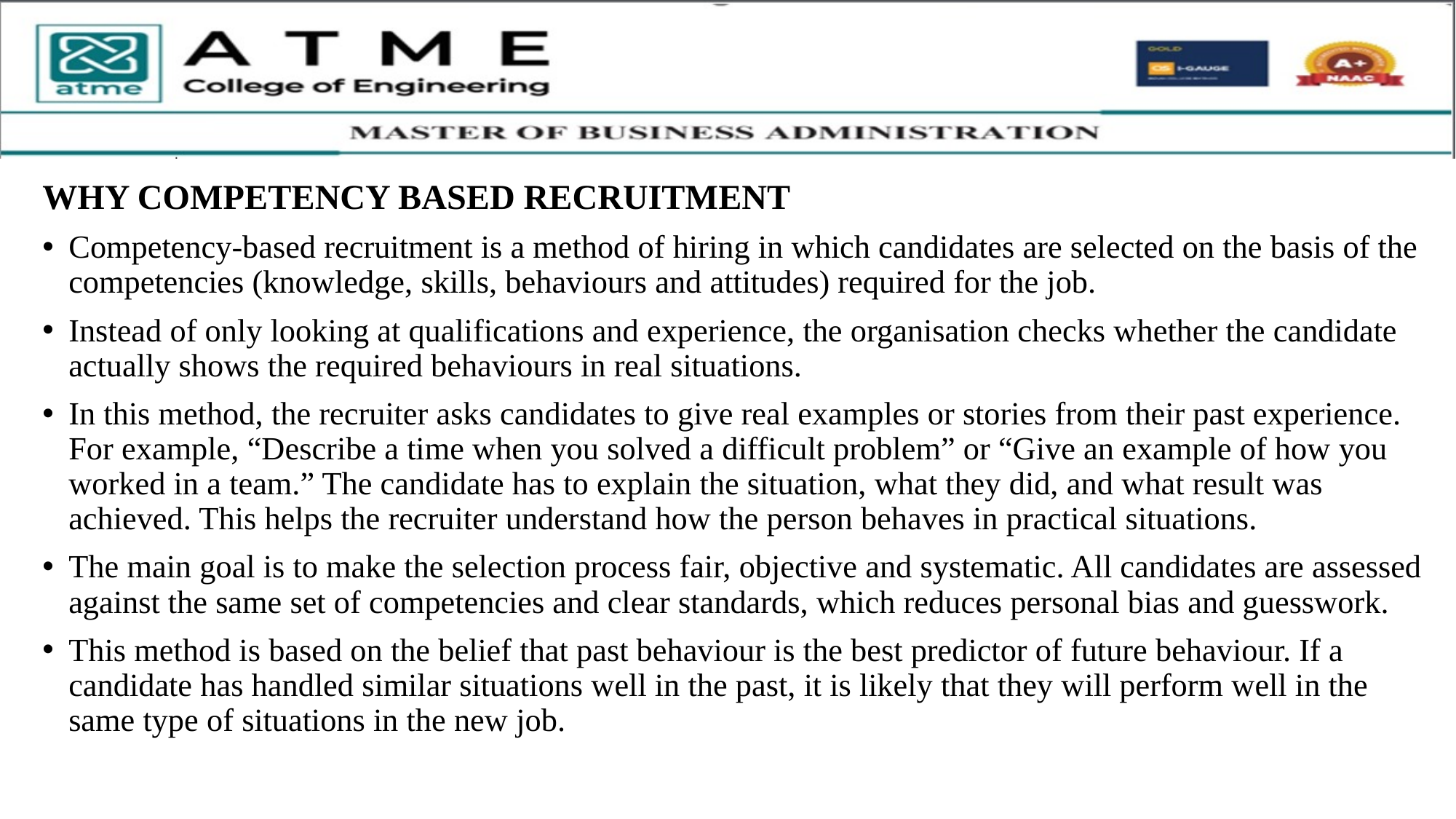

WHY COMPETENCY BASED RECRUITMENT
Competency-based recruitment is a method of hiring in which candidates are selected on the basis of the competencies (knowledge, skills, behaviours and attitudes) required for the job.
Instead of only looking at qualifications and experience, the organisation checks whether the candidate actually shows the required behaviours in real situations.
In this method, the recruiter asks candidates to give real examples or stories from their past experience. For example, “Describe a time when you solved a difficult problem” or “Give an example of how you worked in a team.” The candidate has to explain the situation, what they did, and what result was achieved. This helps the recruiter understand how the person behaves in practical situations.
The main goal is to make the selection process fair, objective and systematic. All candidates are assessed against the same set of competencies and clear standards, which reduces personal bias and guesswork.
This method is based on the belief that past behaviour is the best predictor of future behaviour. If a candidate has handled similar situations well in the past, it is likely that they will perform well in the same type of situations in the new job.